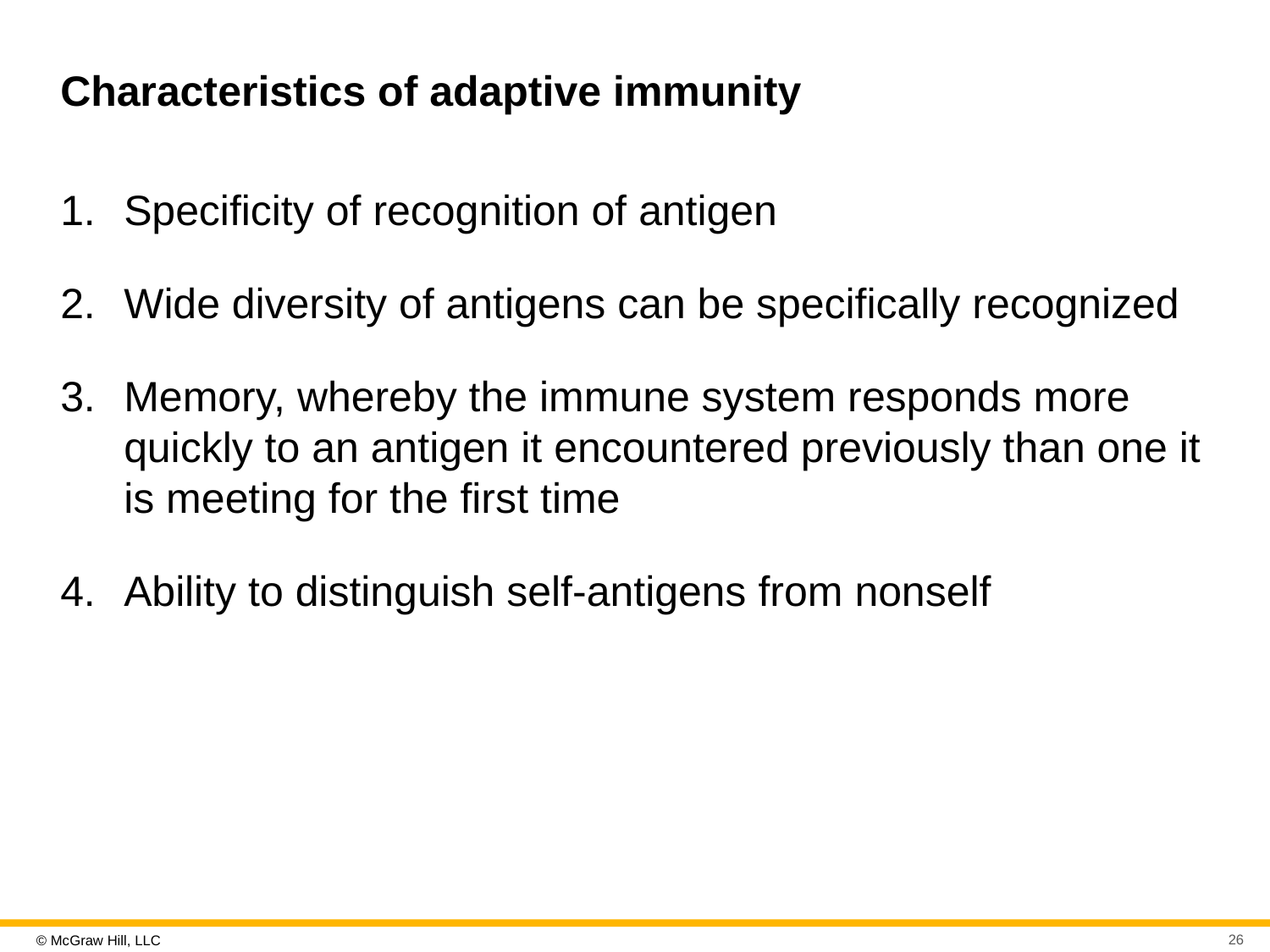

# Characteristics of adaptive immunity
Specificity of recognition of antigen
Wide diversity of antigens can be specifically recognized
Memory, whereby the immune system responds more quickly to an antigen it encountered previously than one it is meeting for the first time
Ability to distinguish self-antigens from nonself
26